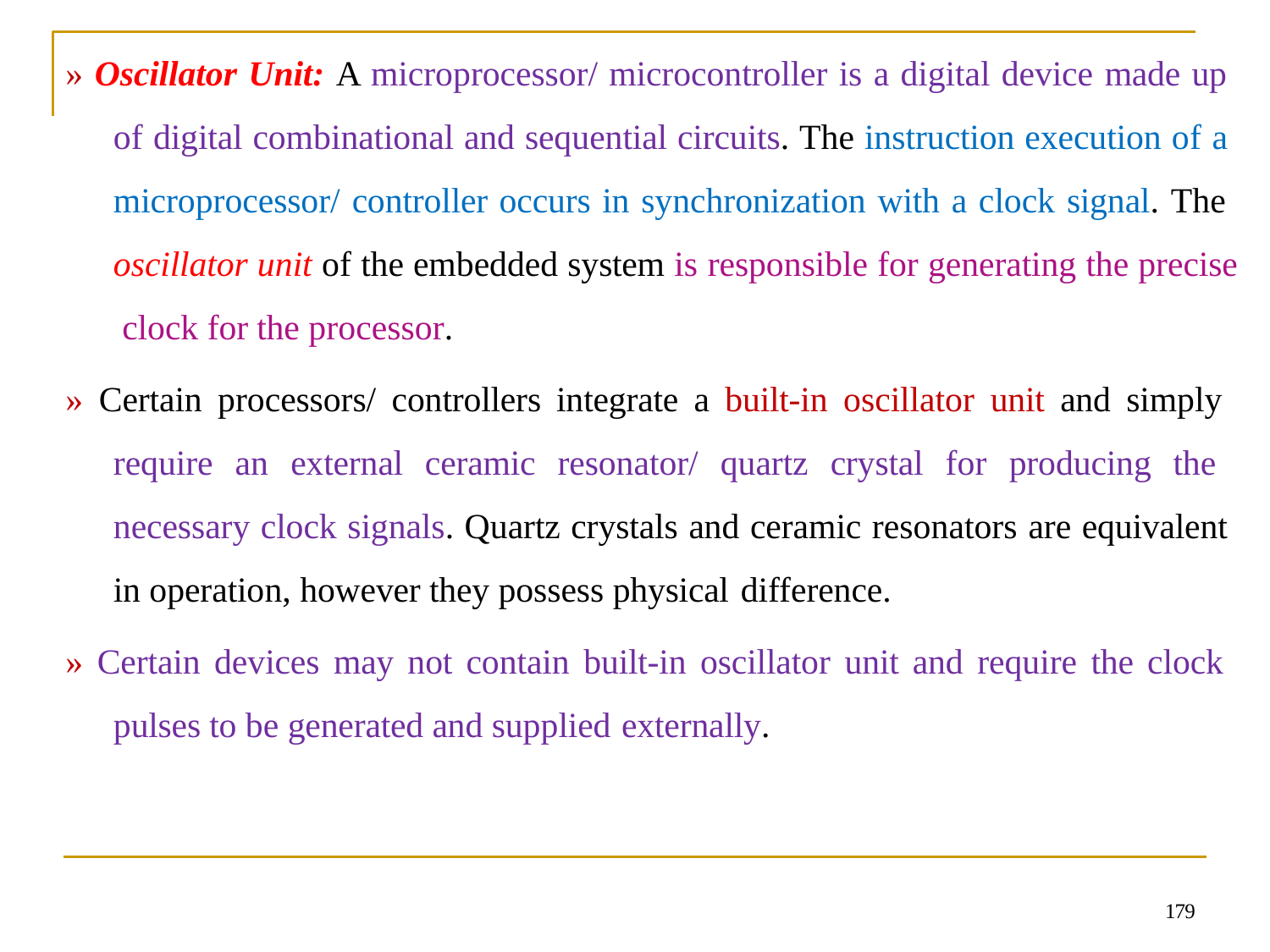

» Oscillator Unit: A microprocessor/ microcontroller is a digital device made up  of digital combinational and sequential circuits. The instruction execution of a  microprocessor/ controller occurs in synchronization with a clock signal. The  oscillator unit of the embedded system is responsible for generating the precise  clock for the processor.
» Certain processors/ controllers integrate a built-in oscillator unit and simply  require an external ceramic resonator/ quartz crystal for producing the  necessary clock signals. Quartz crystals and ceramic resonators are equivalent  in operation, however they possess physical difference.
» Certain devices may not contain built-in oscillator unit and require the clock  pulses to be generated and supplied externally.
179